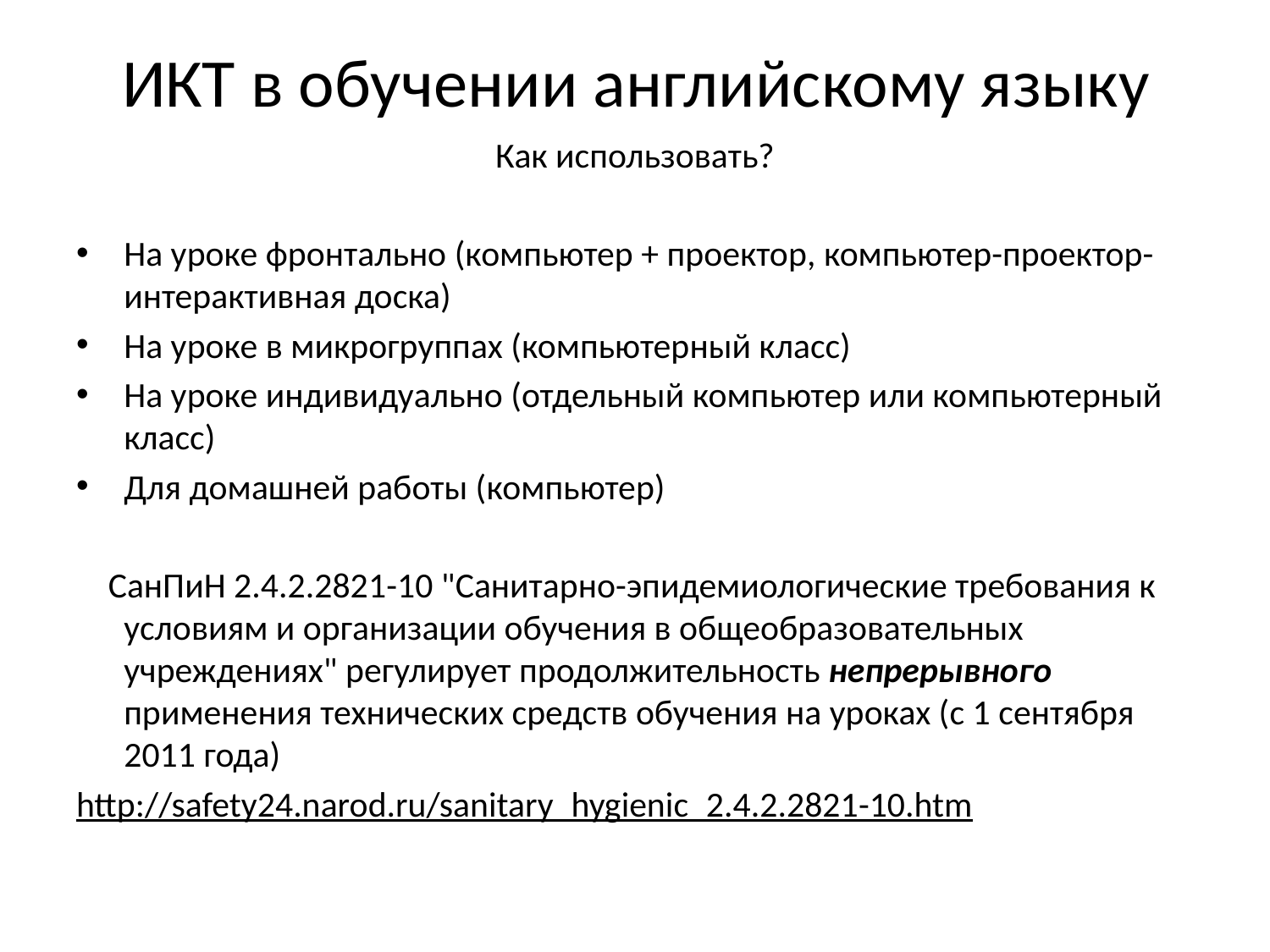

# ИКТ в обучении английскому языку
Как использовать?

На уроке фронтально (компьютер + проектор, компьютер-проектор-интерактивная доска)
На уроке в микрогруппах (компьютерный класс)
На уроке индивидуально (отдельный компьютер или компьютерный класс)
Для домашней работы (компьютер)

    СанПиН 2.4.2.2821-10 "Санитарно-эпидемиологические требования к условиям и организации обучения в общеобразовательных учреждениях" регулирует продолжительность непрерывного применения технических средств обучения на уроках (с 1 сентября 2011 года)
http://safety24.narod.ru/sanitary_hygienic_2.4.2.2821-10.htm